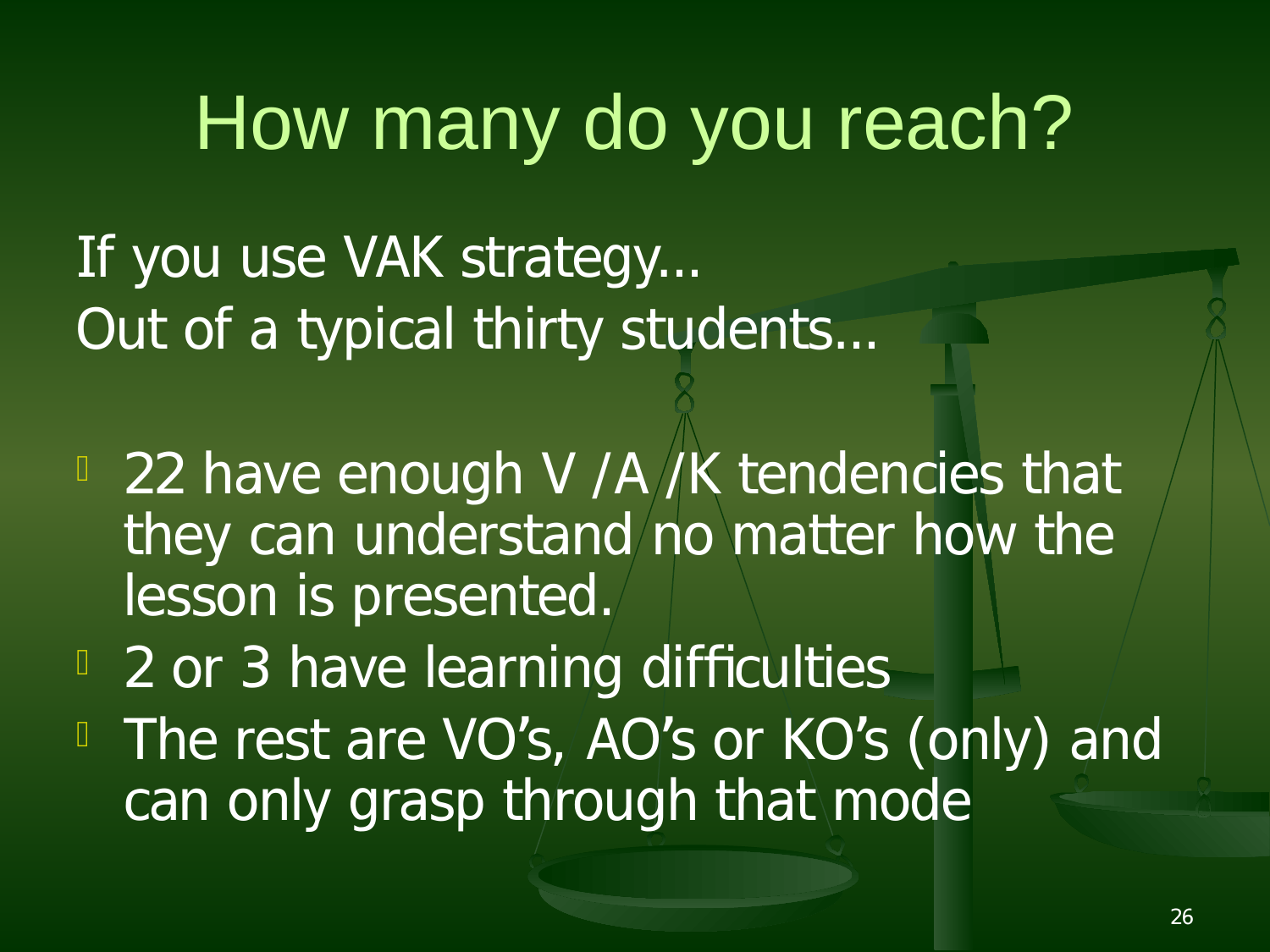

# How many do you reach?
If you use VAK strategy…
Out of a typical thirty students…

22 have enough V /A /K tendencies that they can understand no matter how the lesson is presented.
2 or 3 have learning difficulties
The rest are VO’s, AO’s or KO’s (only) and can only grasp through that mode

26